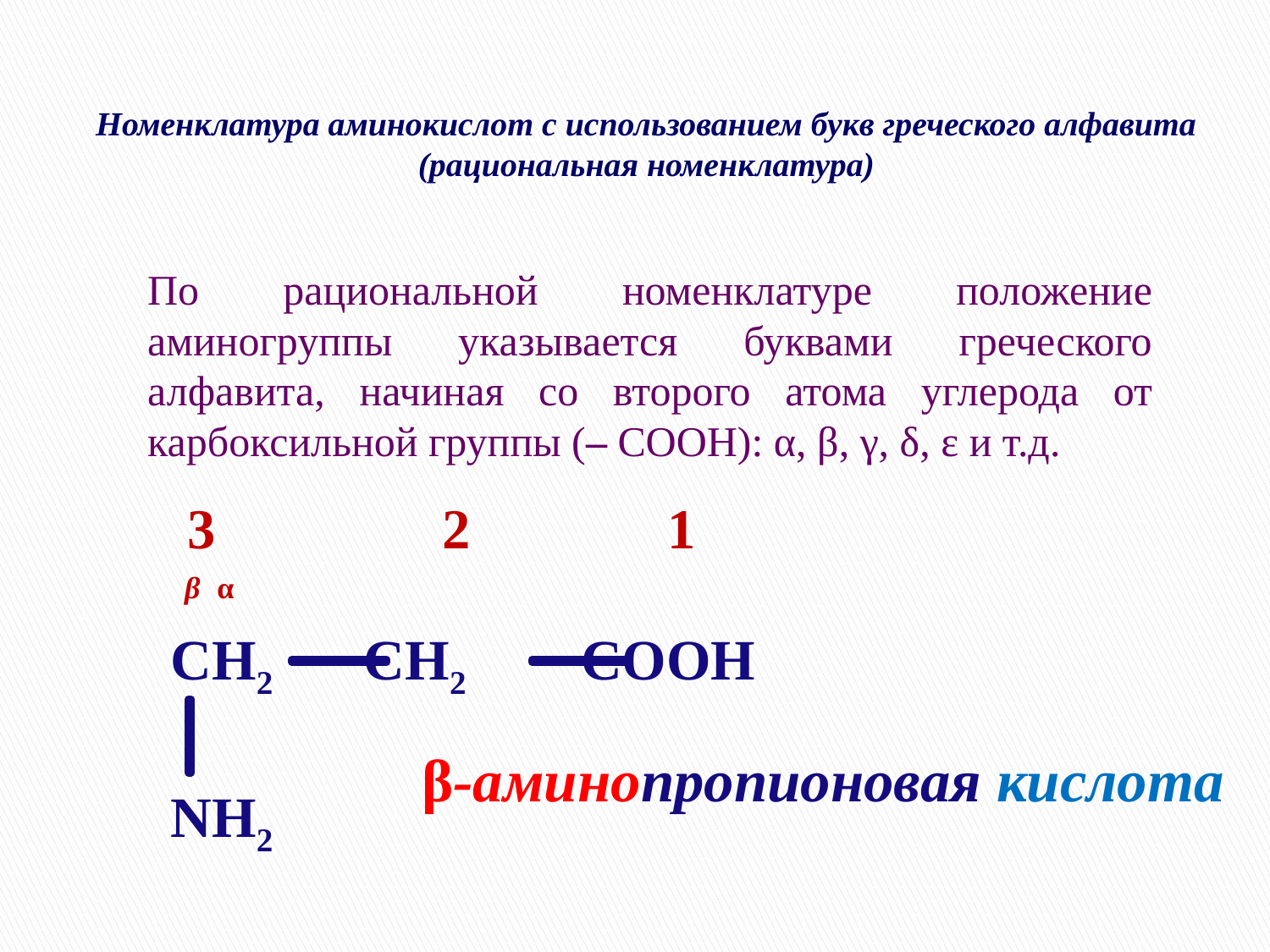

# Номенклатура аминокислот с использованием букв греческого алфавита (рациональная номенклатура)
По рациональной номенклатуре положение аминогруппы указывается буквами греческого алфавита, начиная со второго атома углерода от карбоксильной группы (– СООН): α, β, γ, δ, ε и т.д.

CH2           CH2        COOH

NH2
3	         2	       1

β 		α

β-аминопропионовая кислота